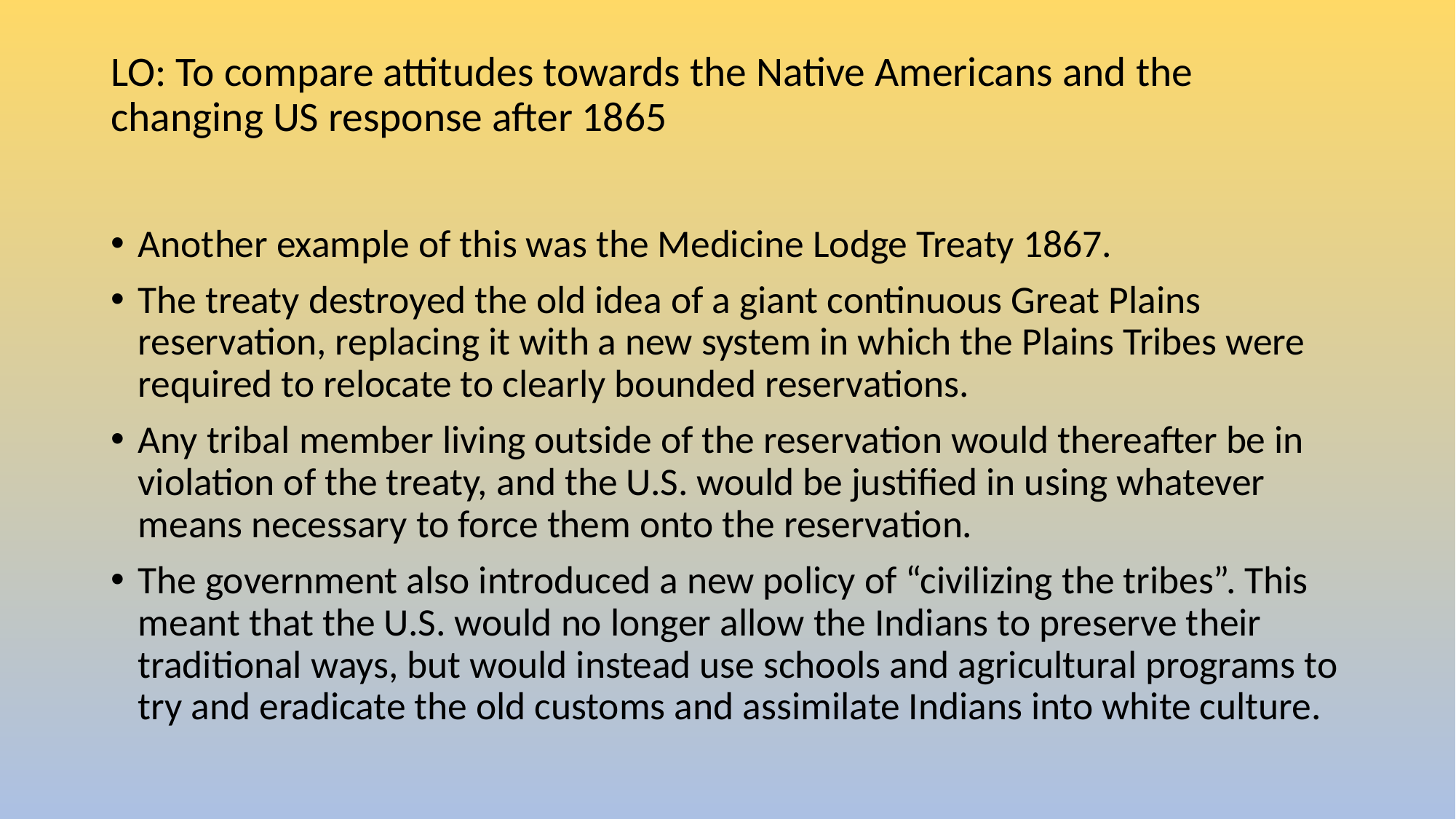

# LO: To compare attitudes towards the Native Americans and the changing US response after 1865
Another example of this was the Medicine Lodge Treaty 1867.
The treaty destroyed the old idea of a giant continuous Great Plains reservation, replacing it with a new system in which the Plains Tribes were required to relocate to clearly bounded reservations.
Any tribal member living outside of the reservation would thereafter be in violation of the treaty, and the U.S. would be justified in using whatever means necessary to force them onto the reservation.
The government also introduced a new policy of “civilizing the tribes”. This meant that the U.S. would no longer allow the Indians to preserve their traditional ways, but would instead use schools and agricultural programs to try and eradicate the old customs and assimilate Indians into white culture.